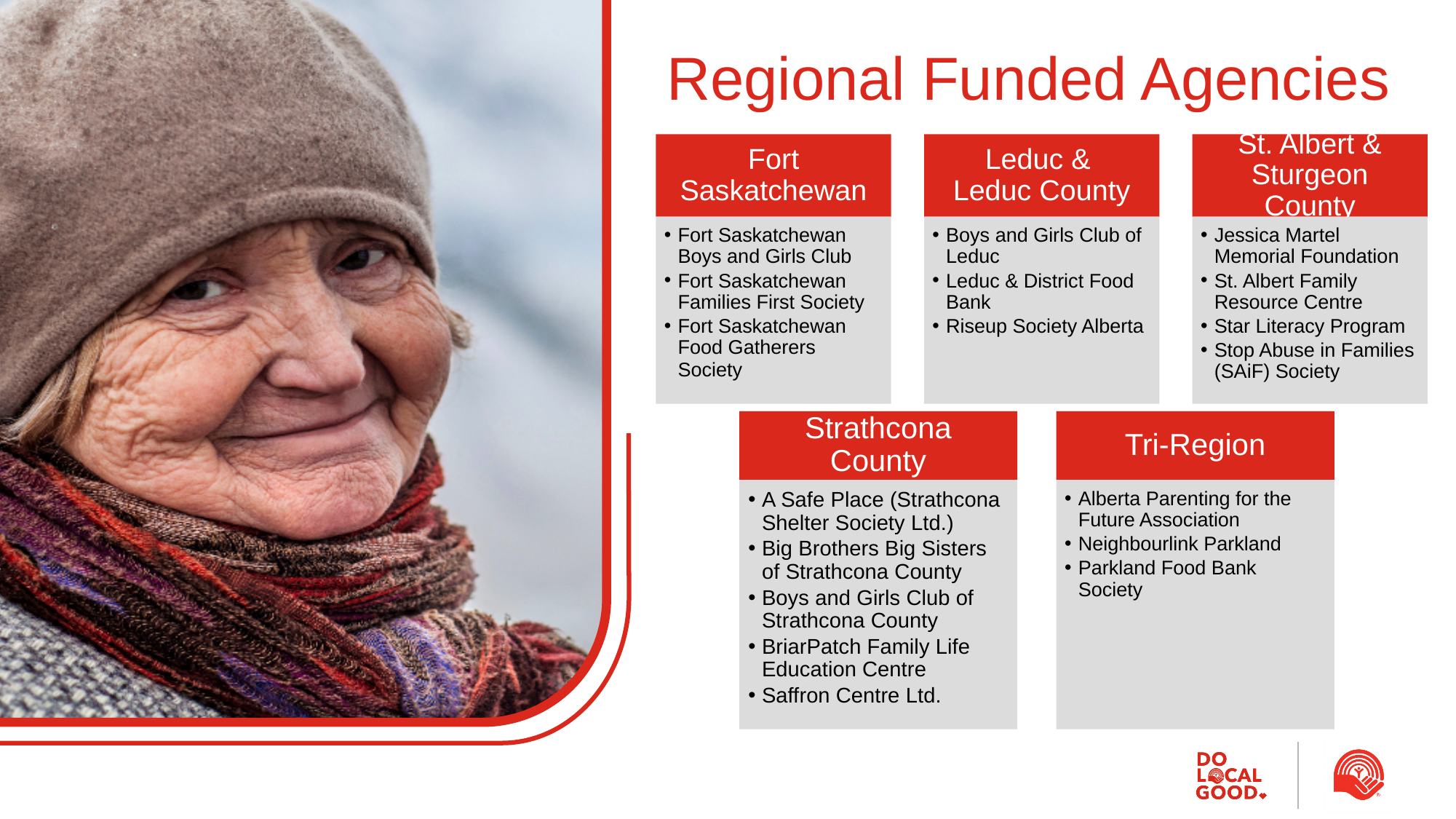

# Regional Funded Agencies
Fort Saskatchewan
Fort Saskatchewan Boys and Girls Club
Fort Saskatchewan Families First Society
Fort Saskatchewan Food Gatherers Society
Leduc &
Leduc County
Boys and Girls Club of Leduc
Leduc & District Food Bank
Riseup Society Alberta
St. Albert & Sturgeon County
Jessica Martel Memorial Foundation
St. Albert Family Resource Centre
Star Literacy Program
Stop Abuse in Families (SAiF) Society
Strathcona County
A Safe Place (Strathcona Shelter Society Ltd.)
Big Brothers Big Sisters of Strathcona County
Boys and Girls Club of Strathcona County
BriarPatch Family Life Education Centre
Saffron Centre Ltd.
Tri-Region
Alberta Parenting for the Future Association
Neighbourlink Parkland
Parkland Food Bank Society